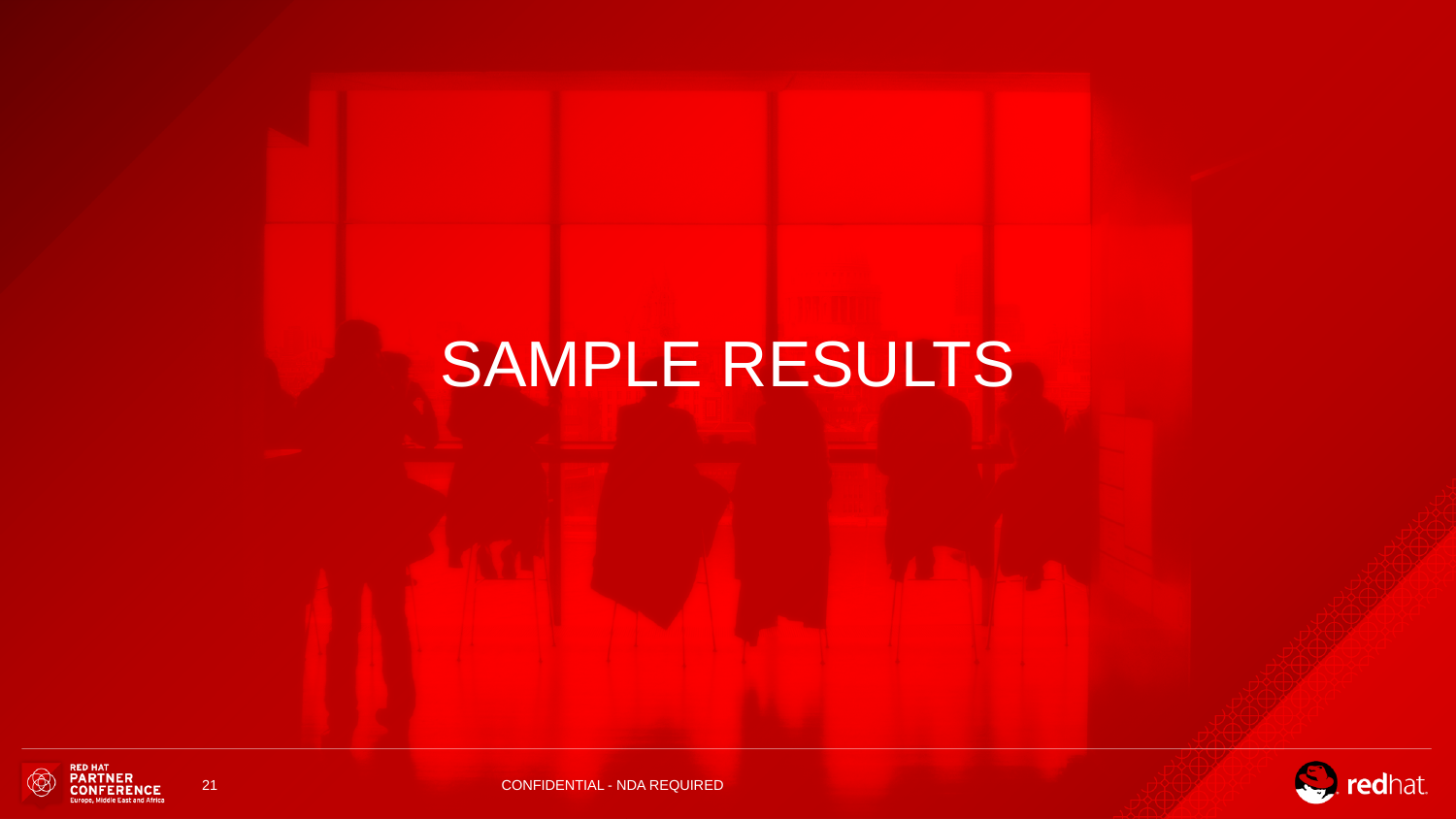

# SAMPLE RESULTS
21
CONFIDENTIAL - NDA REQUIRED